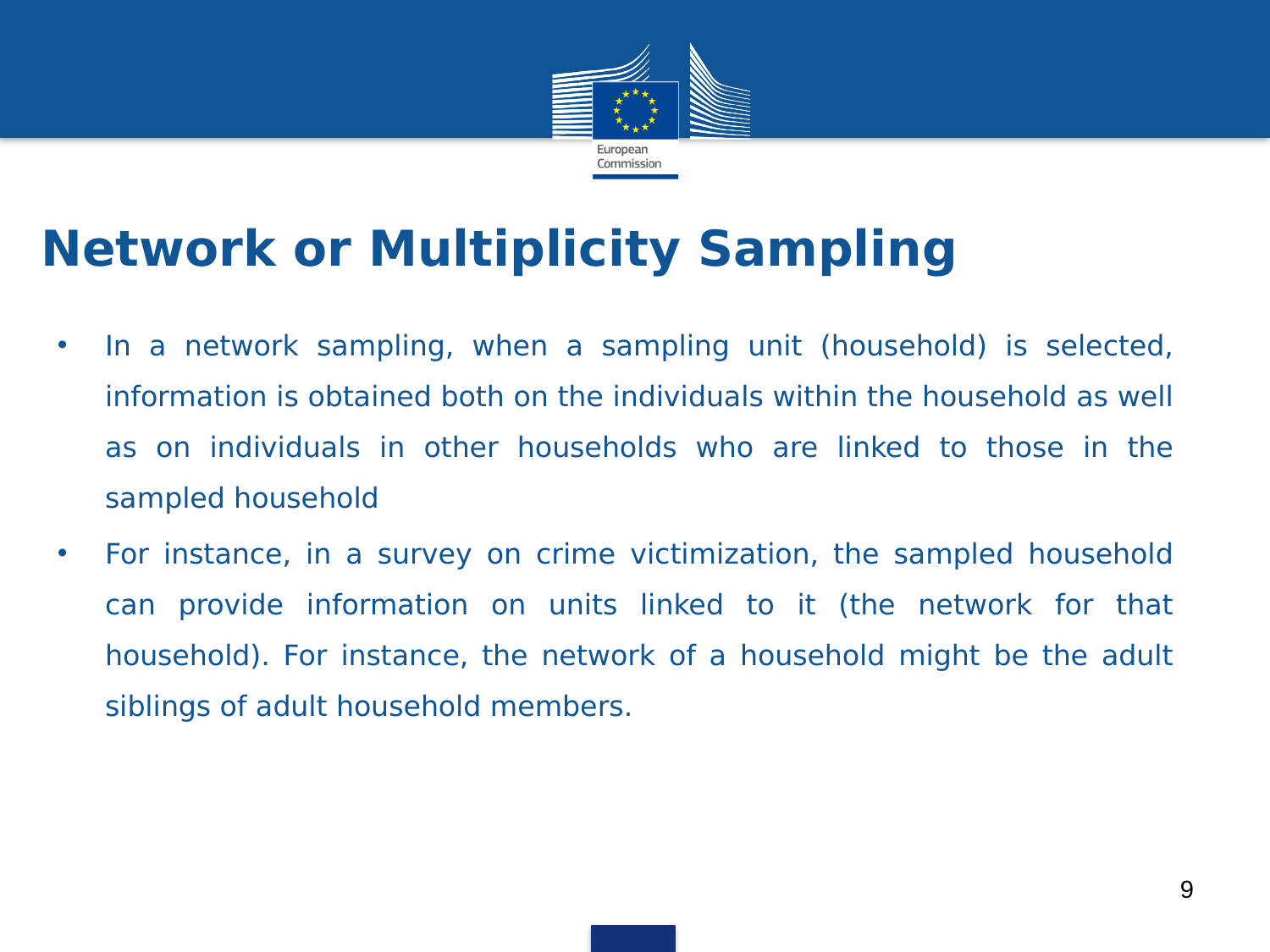

# Network or Multiplicity Sampling
In a network sampling, when a sampling unit (household) is selected, information is obtained both on the individuals within the household as well as on individuals in other households who are linked to those in the sampled household
For instance, in a survey on crime victimization, the sampled household can provide information on units linked to it (the network for that household). For instance, the network of a household might be the adult siblings of adult household members.

9